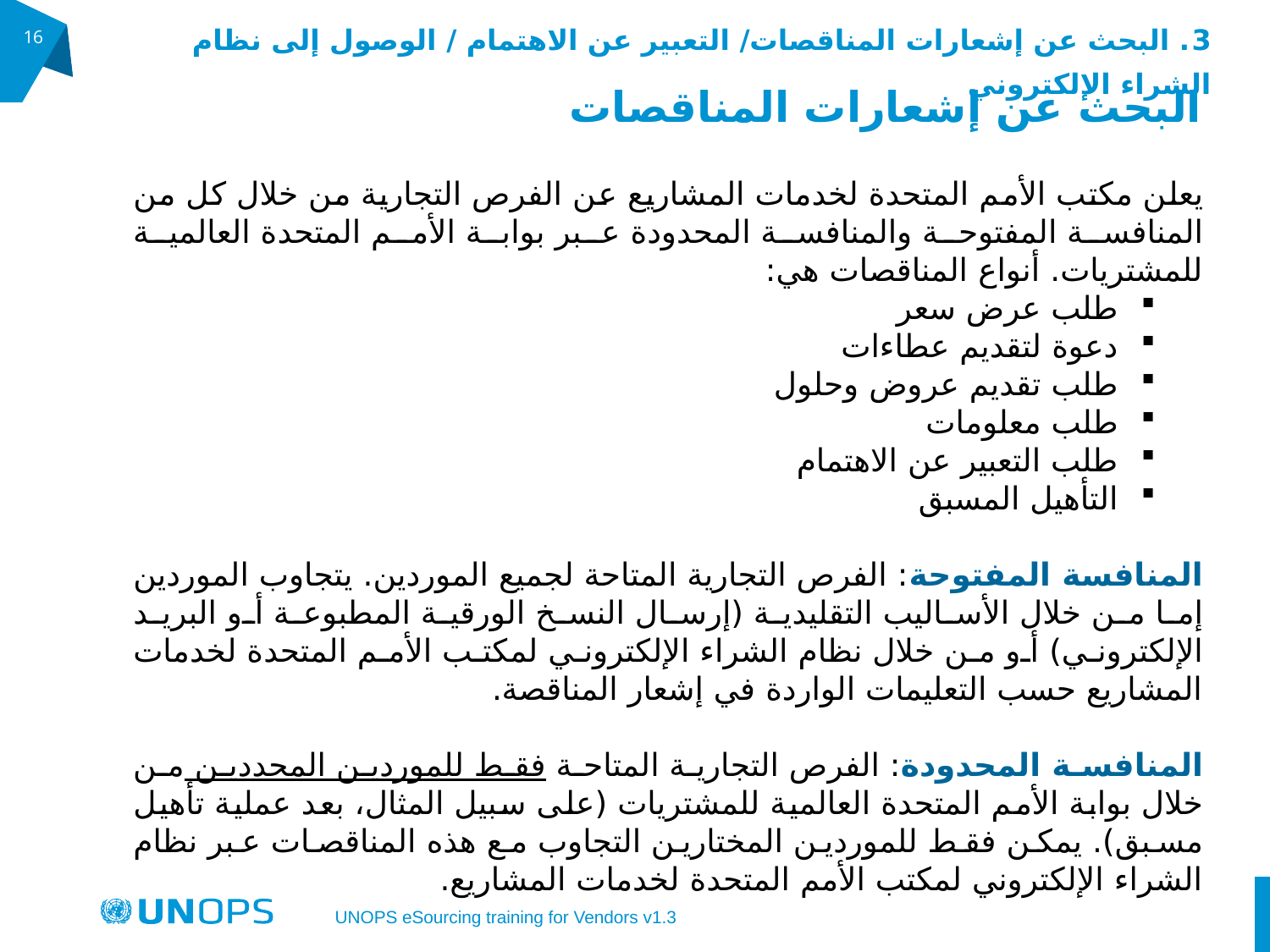

3. البحث عن إشعارات المناقصات/ التعبير عن الاهتمام / الوصول إلى نظام الشراء الإلكتروني
16
# البحث عن إشعارات المناقصات
يعلن مكتب الأمم المتحدة لخدمات المشاريع عن الفرص التجارية من خلال كل من المنافسة المفتوحة والمنافسة المحدودة عبر بوابة الأمم المتحدة العالمية للمشتريات. أنواع المناقصات هي:
طلب عرض سعر
دعوة لتقديم عطاءات
طلب تقديم عروض وحلول
طلب معلومات
طلب التعبير عن الاهتمام
التأهيل المسبق

المنافسة المفتوحة: الفرص التجارية المتاحة لجميع الموردين. يتجاوب الموردين إما من خلال الأساليب التقليدية (إرسال النسخ الورقية المطبوعة أو البريد الإلكتروني) أو من خلال نظام الشراء الإلكتروني لمكتب الأمم المتحدة لخدمات المشاريع حسب التعليمات الواردة في إشعار المناقصة.

المنافسة المحدودة: الفرص التجارية المتاحة فقط للموردين المحددين من خلال بوابة الأمم المتحدة العالمية للمشتريات (على سبيل المثال، بعد عملية تأهيل مسبق). يمكن فقط للموردين المختارين التجاوب مع هذه المناقصات عبر نظام الشراء الإلكتروني لمكتب الأمم المتحدة لخدمات المشاريع.
UNOPS eSourcing training for Vendors v1.3